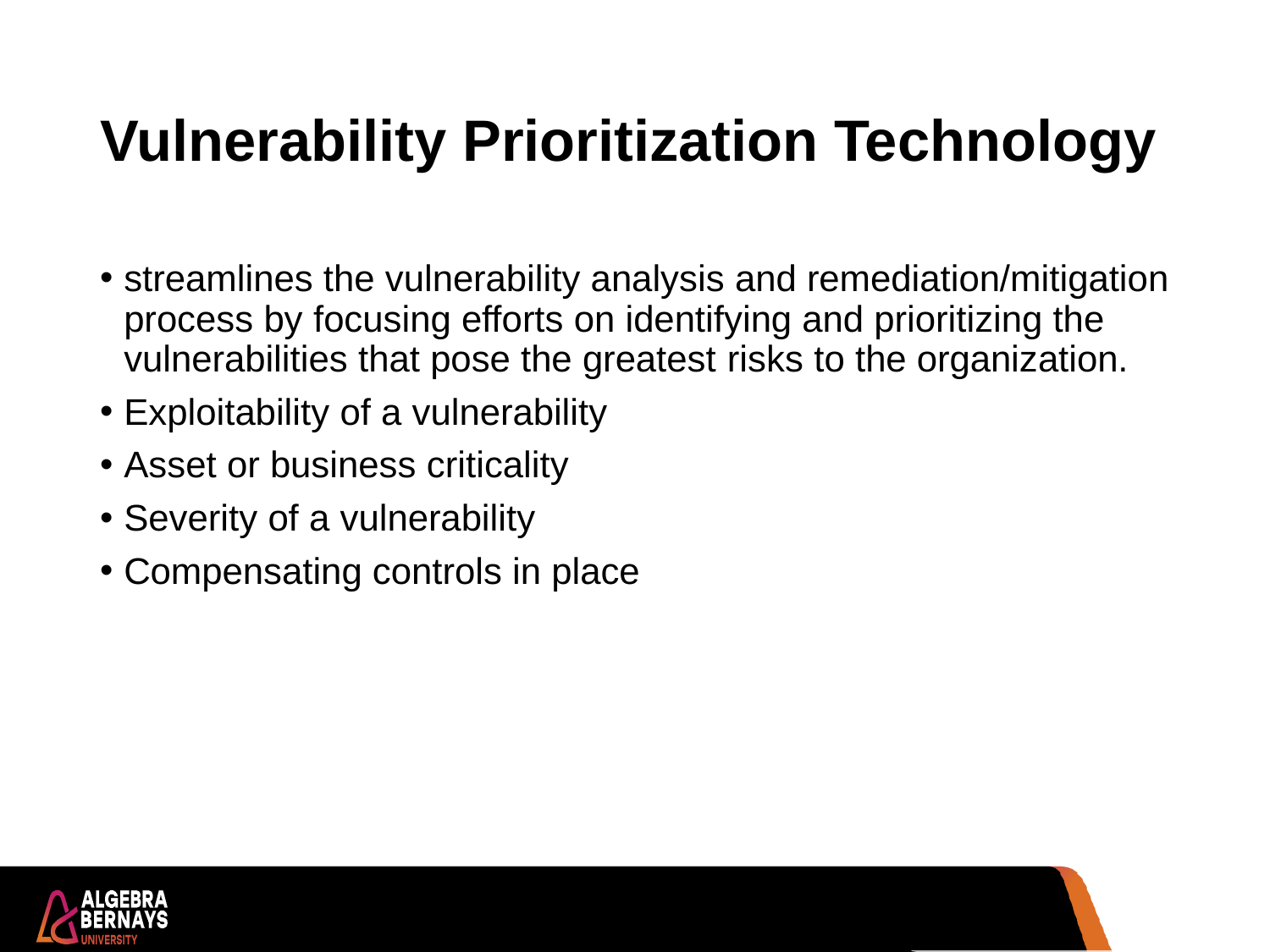

# Vulnerability Prioritization Technology
streamlines the vulnerability analysis and remediation/mitigation process by focusing efforts on identifying and prioritizing the vulnerabilities that pose the greatest risks to the organization.
Exploitability of a vulnerability
Asset or business criticality
Severity of a vulnerability
Compensating controls in place